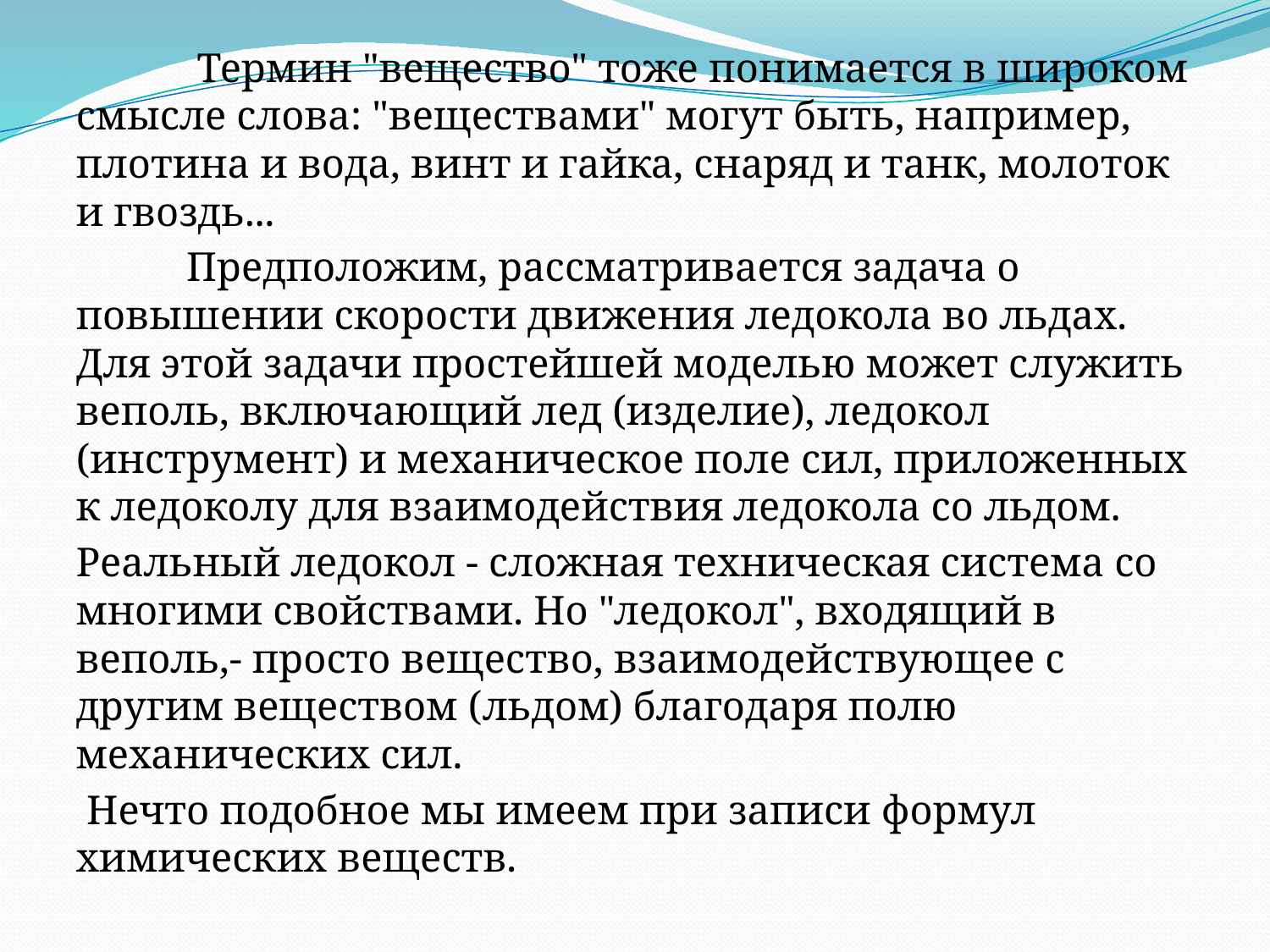

Термин "вещество" тоже понимается в широком смысле слова: "веществами" могут быть, например, плотина и вода, винт и гайка, снаряд и танк, молоток и гвоздь...
	Предположим, рассматривается задача о повышении скорости движения ледокола во льдах. Для этой задачи простейшей моделью может служить веполь, включающий лед (изделие), ледокол (инструмент) и механическое поле сил, приложенных к ледоколу для взаимодействия ледокола со льдом.
Реальный ледокол - сложная техническая система со многими свойствами. Но "ледокол", входящий в веполь,- просто вещество, взаимодействующее с другим веществом (льдом) благодаря полю механических сил.
 Нечто подобное мы имеем при записи формул химических веществ.